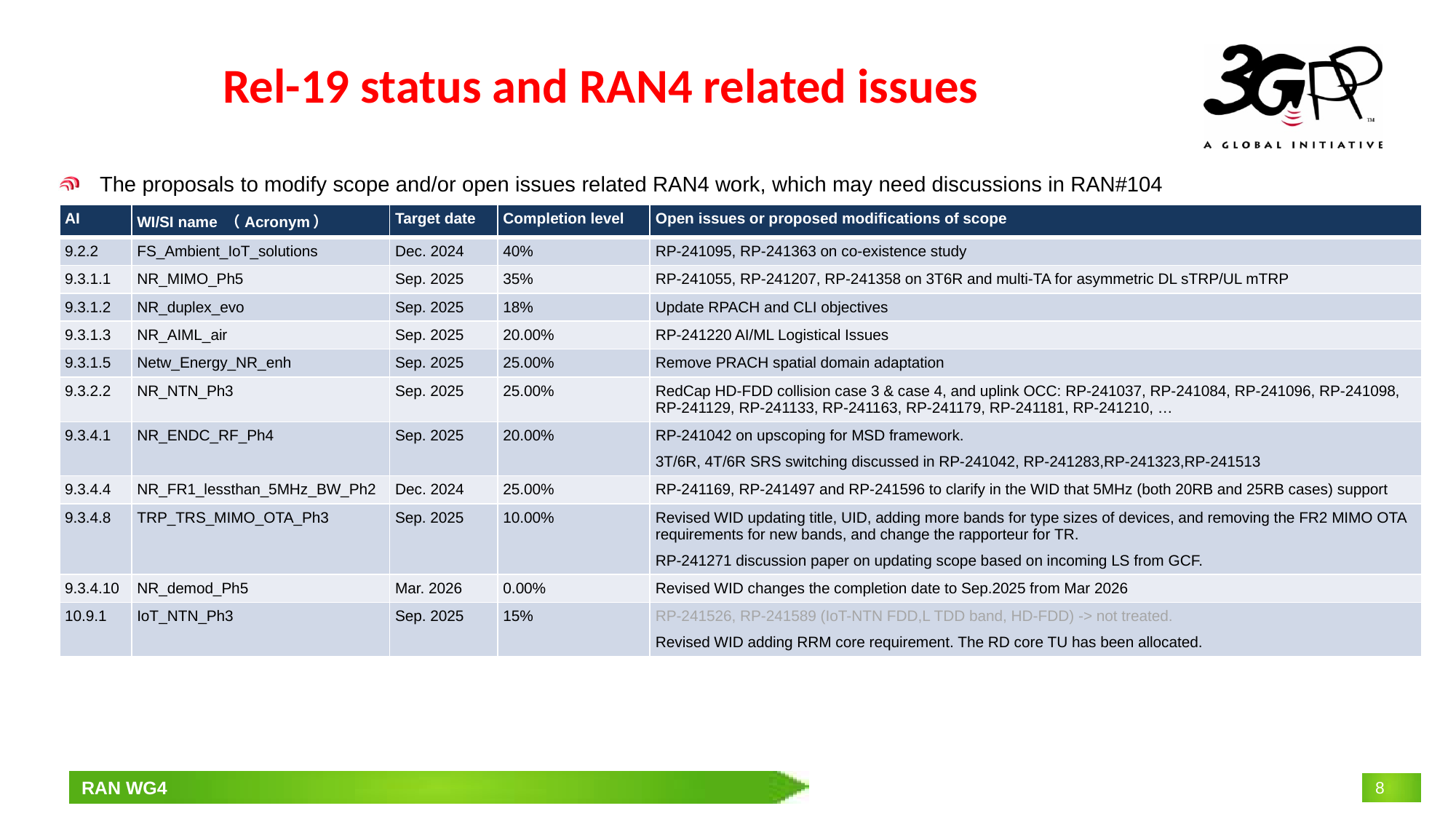

# Rel-19 status and RAN4 related issues
The proposals to modify scope and/or open issues related RAN4 work, which may need discussions in RAN#104
| AI | WI/SI name （Acronym） | Target date | Completion level | Open issues or proposed modifications of scope |
| --- | --- | --- | --- | --- |
| 9.2.2 | FS\_Ambient\_IoT\_solutions | Dec. 2024 | 40% | RP-241095, RP-241363 on co-existence study |
| 9.3.1.1 | NR\_MIMO\_Ph5 | Sep. 2025 | 35% | RP-241055, RP-241207, RP-241358 on 3T6R and multi-TA for asymmetric DL sTRP/UL mTRP |
| 9.3.1.2 | NR\_duplex\_evo | Sep. 2025 | 18% | Update RPACH and CLI objectives |
| 9.3.1.3 | NR\_AIML\_air | Sep. 2025 | 20.00% | RP-241220 AI/ML Logistical Issues |
| 9.3.1.5 | Netw\_Energy\_NR\_enh | Sep. 2025 | 25.00% | Remove PRACH spatial domain adaptation |
| 9.3.2.2 | NR\_NTN\_Ph3 | Sep. 2025 | 25.00% | RedCap HD-FDD collision case 3 & case 4, and uplink OCC: RP-241037, RP-241084, RP-241096, RP-241098, RP-241129, RP-241133, RP-241163, RP-241179, RP-241181, RP-241210, … |
| 9.3.4.1 | NR\_ENDC\_RF\_Ph4 | Sep. 2025 | 20.00% | RP-241042 on upscoping for MSD framework. 3T/6R, 4T/6R SRS switching discussed in RP-241042, RP-241283,RP-241323,RP-241513 |
| 9.3.4.4 | NR\_FR1\_lessthan\_5MHz\_BW\_Ph2 | Dec. 2024 | 25.00% | RP-241169, RP-241497 and RP-241596 to clarify in the WID that 5MHz (both 20RB and 25RB cases) support |
| 9.3.4.8 | TRP\_TRS\_MIMO\_OTA\_Ph3 | Sep. 2025 | 10.00% | Revised WID updating title, UID, adding more bands for type sizes of devices, and removing the FR2 MIMO OTA requirements for new bands, and change the rapporteur for TR. RP-241271 discussion paper on updating scope based on incoming LS from GCF. |
| 9.3.4.10 | NR\_demod\_Ph5 | Mar. 2026 | 0.00% | Revised WID changes the completion date to Sep.2025 from Mar 2026 |
| 10.9.1 | IoT\_NTN\_Ph3 | Sep. 2025 | 15% | RP-241526, RP-241589 (IoT-NTN FDD,L TDD band, HD-FDD) -> not treated. Revised WID adding RRM core requirement. The RD core TU has been allocated. |